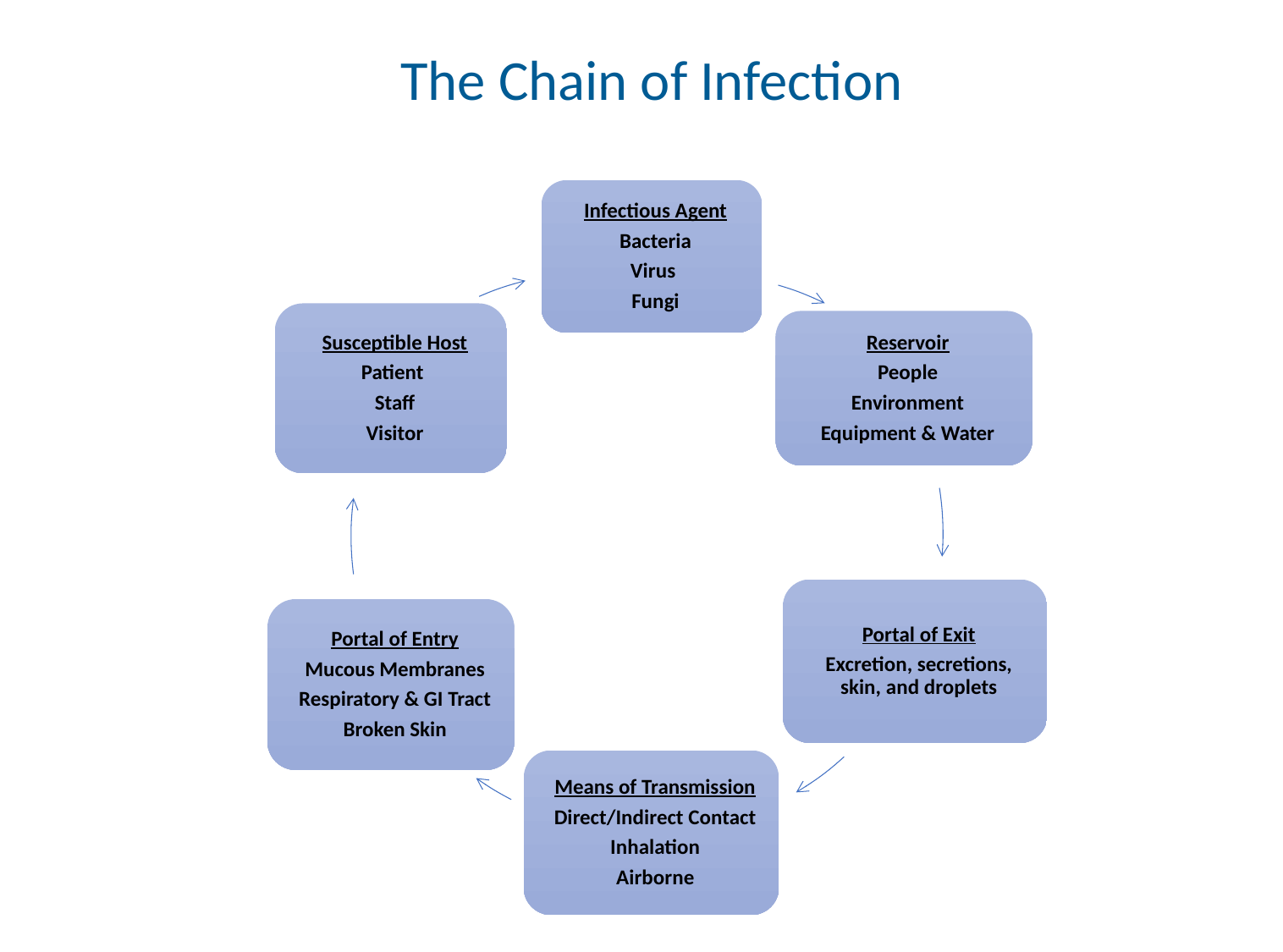

# The Chain of Infection
Infectious Agent
Bacteria
Virus
Fungi
Reservoir
People
Environment
Equipment & Water
Portal of Exit
Excretion, secretions, skin, and droplets
Means of Transmission
Direct/Indirect Contact
Inhalation
Airborne
Portal of Entry
Mucous Membranes
Respiratory & GI Tract
Broken Skin
Susceptible Host
Patient
Staff
Visitor